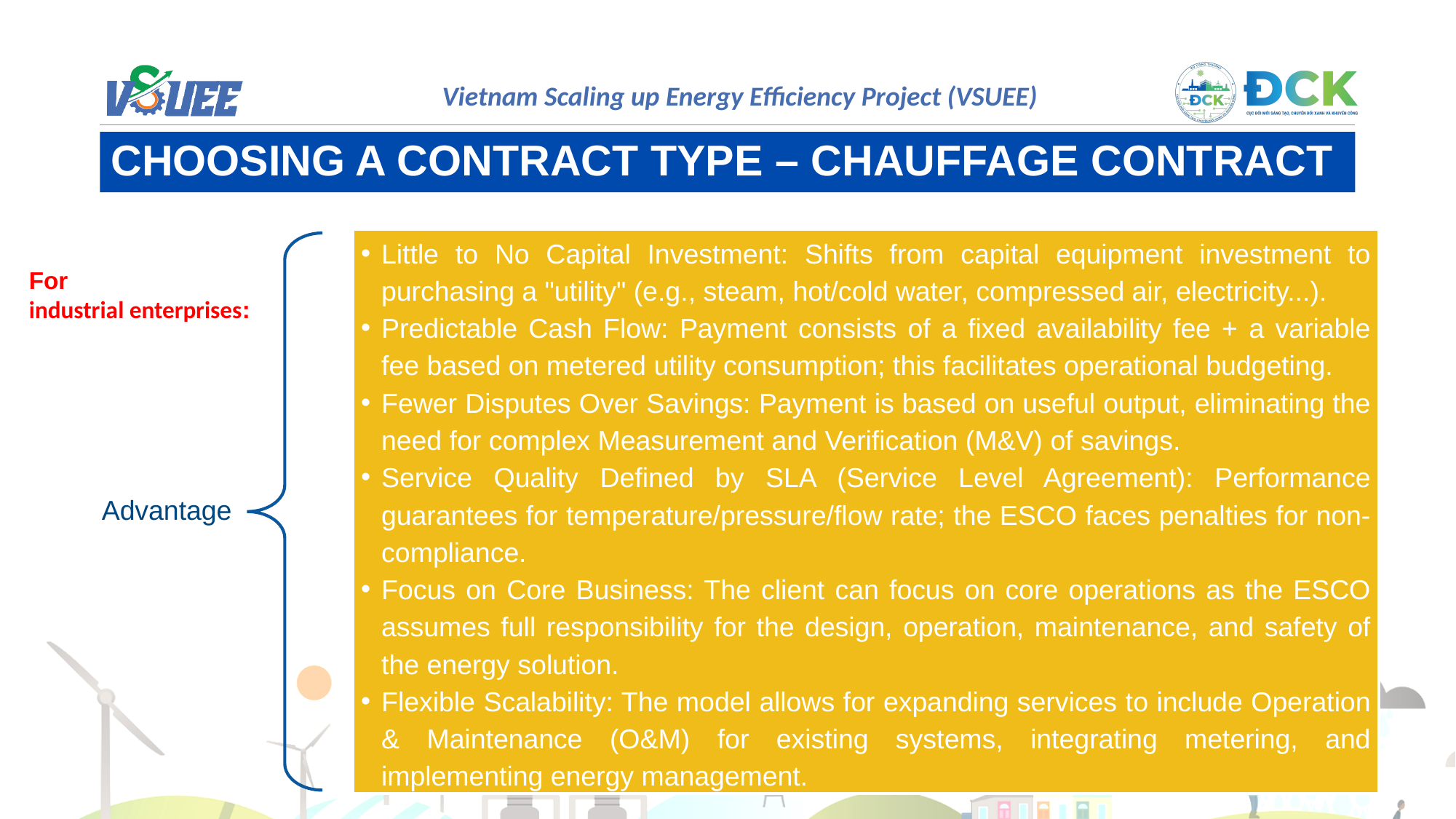

CHOOSING A CONTRACT TYPE – CHAUFFAGE CONTRACT
Advantage
Little to No Capital Investment: Shifts from capital equipment investment to purchasing a "utility" (e.g., steam, hot/cold water, compressed air, electricity...).
Predictable Cash Flow: Payment consists of a fixed availability fee + a variable fee based on metered utility consumption; this facilitates operational budgeting.
Fewer Disputes Over Savings: Payment is based on useful output, eliminating the need for complex Measurement and Verification (M&V) of savings.
Service Quality Defined by SLA (Service Level Agreement): Performance guarantees for temperature/pressure/flow rate; the ESCO faces penalties for non-compliance.
Focus on Core Business: The client can focus on core operations as the ESCO assumes full responsibility for the design, operation, maintenance, and safety of the energy solution.
Flexible Scalability: The model allows for expanding services to include Operation & Maintenance (O&M) for existing systems, integrating metering, and implementing energy management.
For
industrial enterprises: